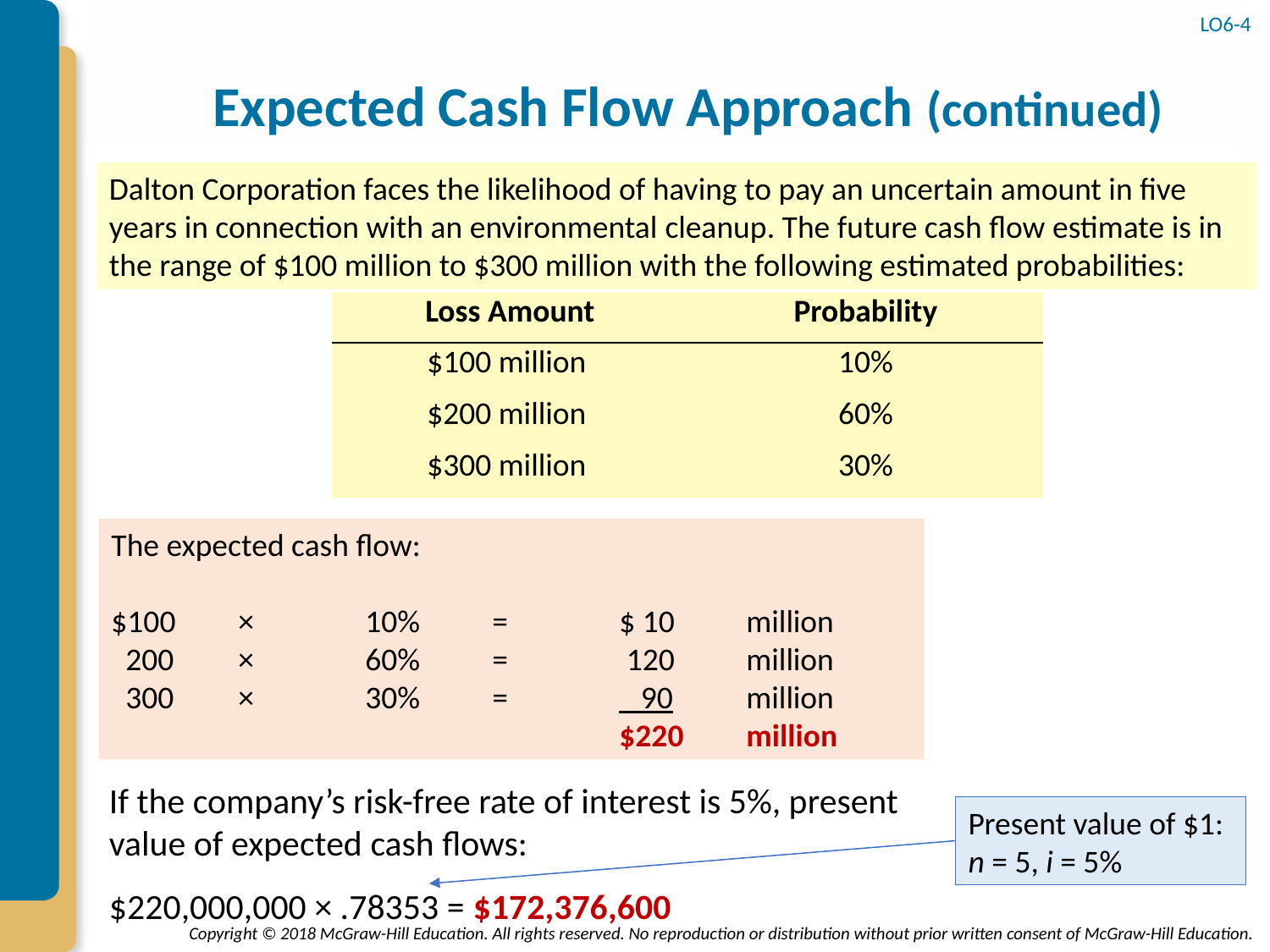

LO6-4
# Expected Cash Flow Approach (continued)
Dalton Corporation faces the likelihood of having to pay an uncertain amount in five years in connection with an environmental cleanup. The future cash flow estimate is in the range of $100 million to $300 million with the following estimated probabilities:
| Loss Amount | Probability |
| --- | --- |
| $100 million | 10% |
| $200 million | 60% |
| $300 million | 30% |
The expected cash flow:
$100 	×	10%	=	$ 10 	million
  200	×	60%	=	 120	million
  300	×	30%	=	   90	million
				$220 	million
If the company’s risk-free rate of interest is 5%, present value of expected cash flows:
$220,000,000 × .78353 = $172,376,600
Present value of $1: n = 5, i = 5%